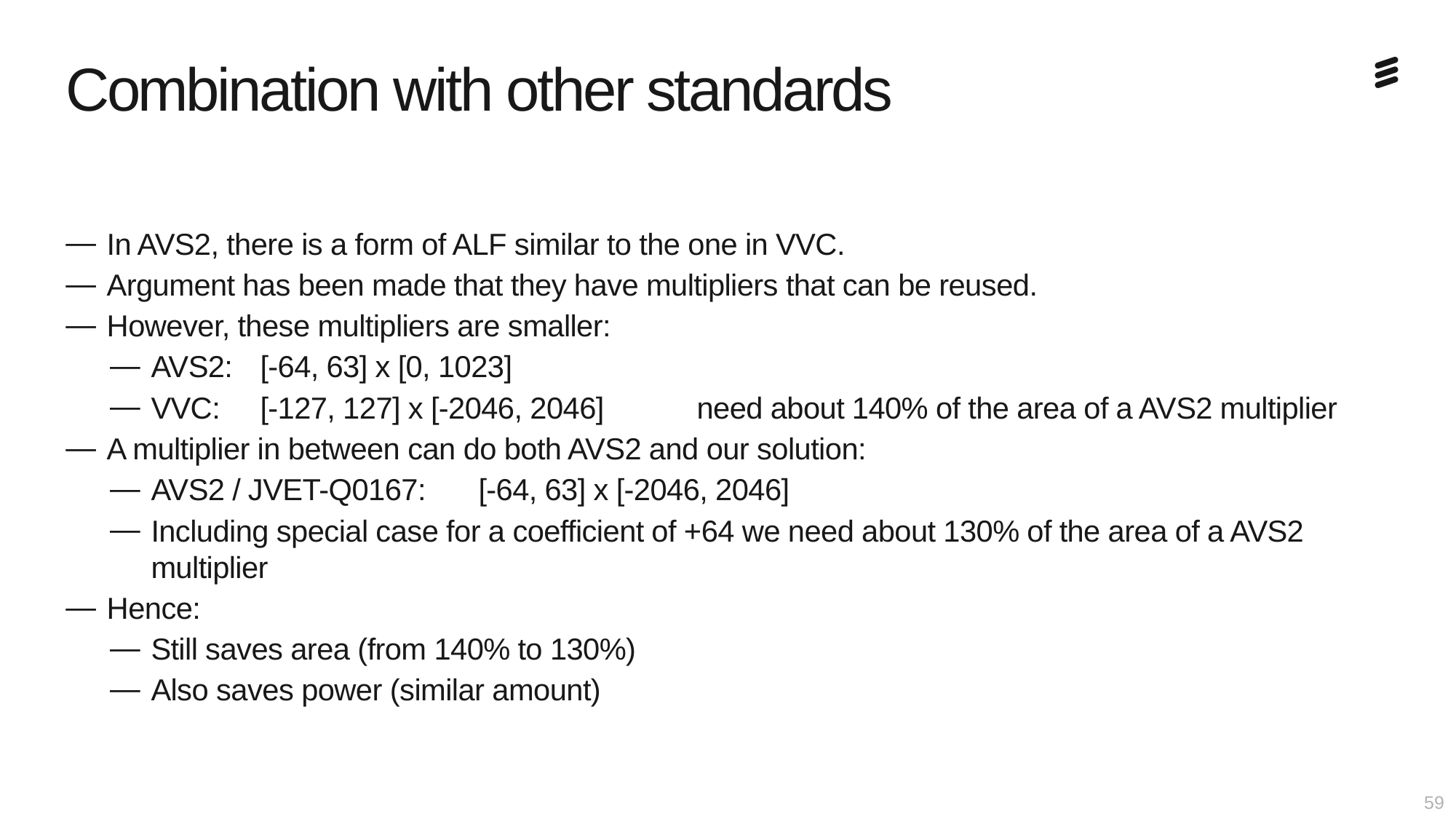

# Combination with other standards
In AVS2, there is a form of ALF similar to the one in VVC.
Argument has been made that they have multipliers that can be reused.
However, these multipliers are smaller:
AVS2: 	[-64, 63] x [0, 1023]
VVC: 	[-127, 127] x [-2046, 2046]	need about 140% of the area of a AVS2 multiplier
A multiplier in between can do both AVS2 and our solution:
AVS2 / JVET-Q0167:	[-64, 63] x [-2046, 2046]
Including special case for a coefficient of +64 we need about 130% of the area of a AVS2 multiplier
Hence:
Still saves area (from 140% to 130%)
Also saves power (similar amount)

59